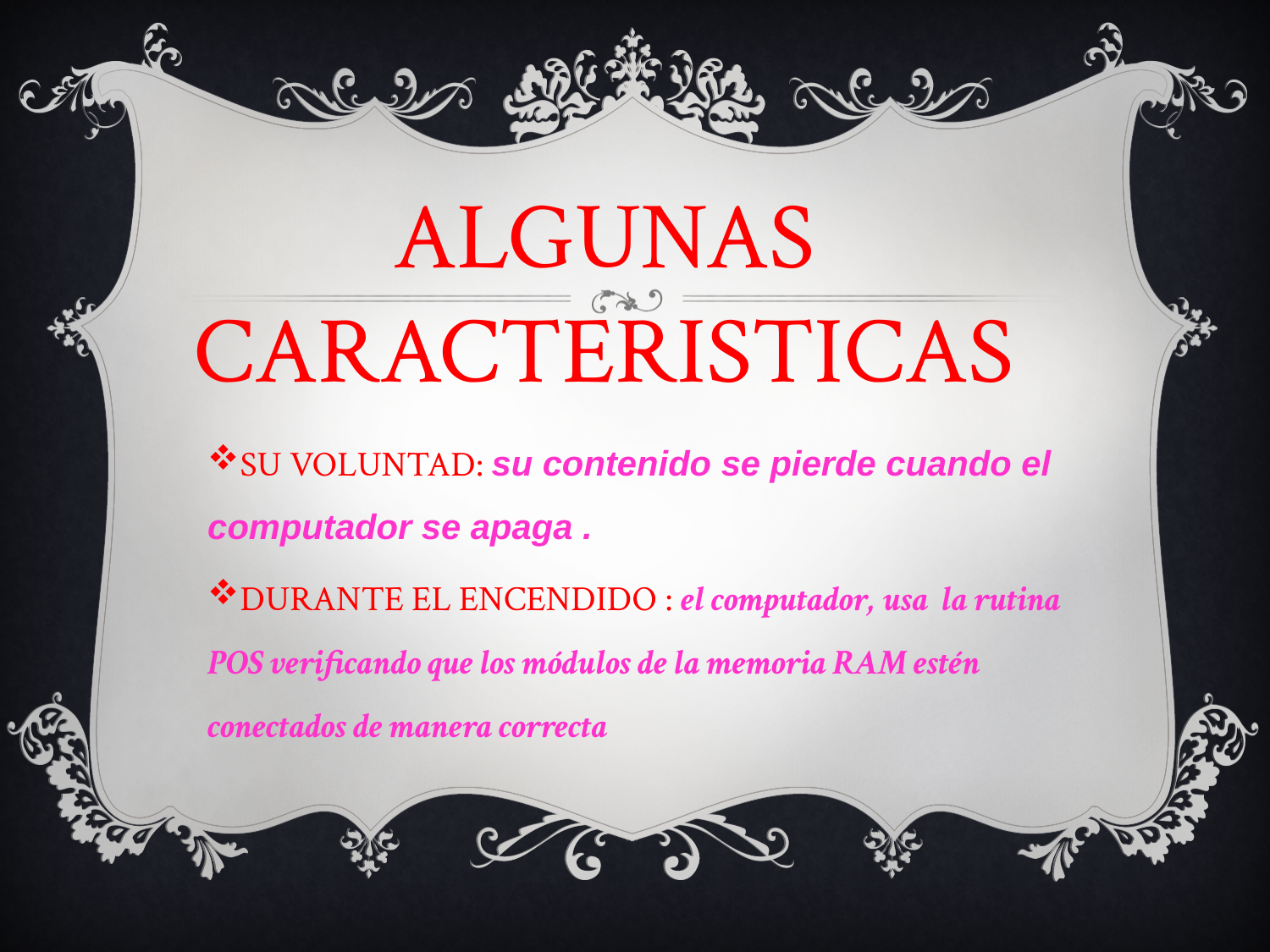

ALGUNAS
CARACTERISTICAS
SU VOLUNTAD: su contenido se pierde cuando el computador se apaga .
DURANTE EL ENCENDIDO : el computador, usa  la rutina  POS verificando que los módulos de la memoria RAM estén conectados de manera correcta